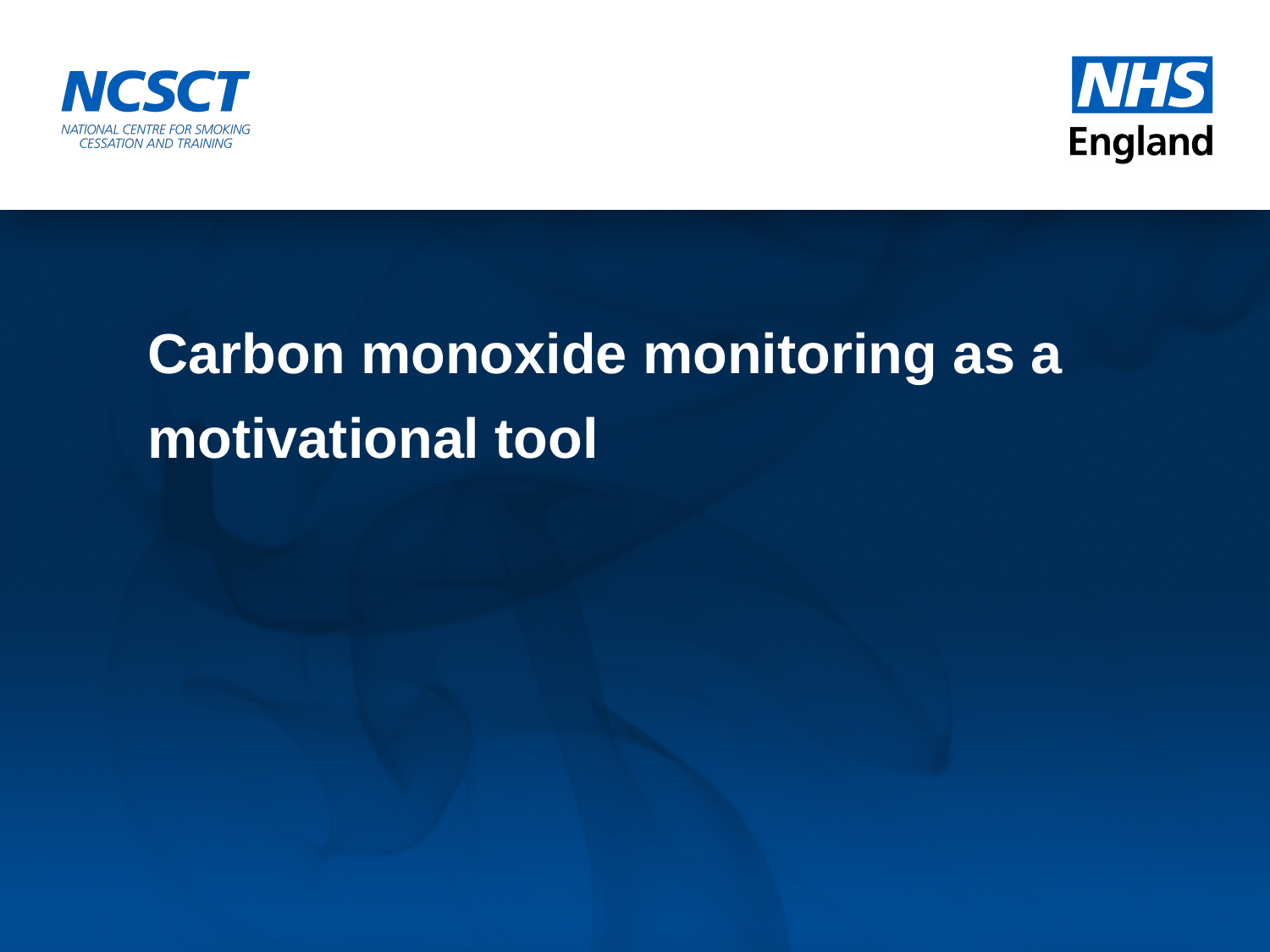

Carbon monoxide monitoring as a motivational tool